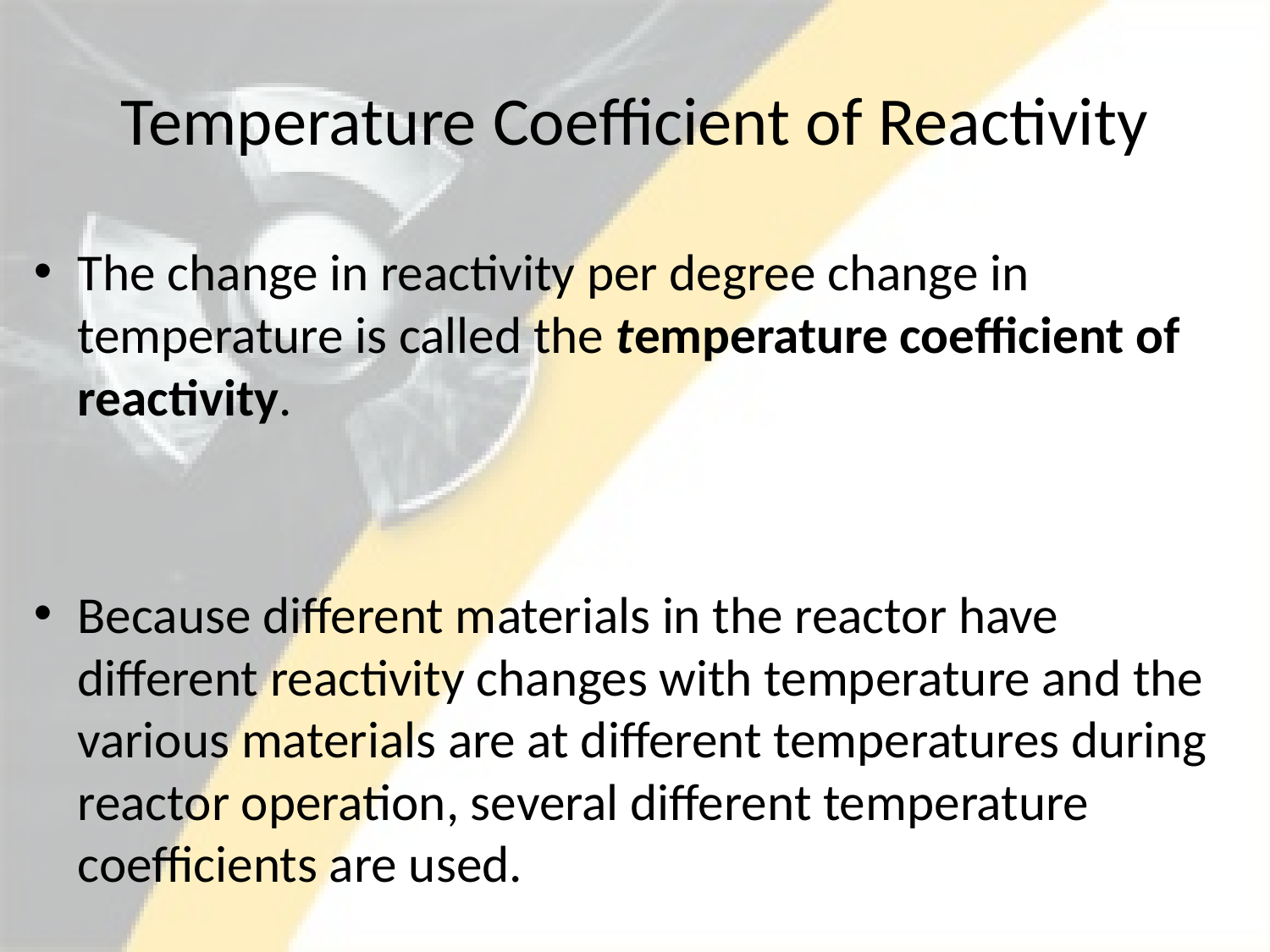

# Temperature Coefficient of Reactivity
The change in reactivity per degree change in temperature is called the temperature coefficient of reactivity.

Because different materials in the reactor have different reactivity changes with temperature and the various materials are at different temperatures during reactor operation, several different temperature coefficients are used.